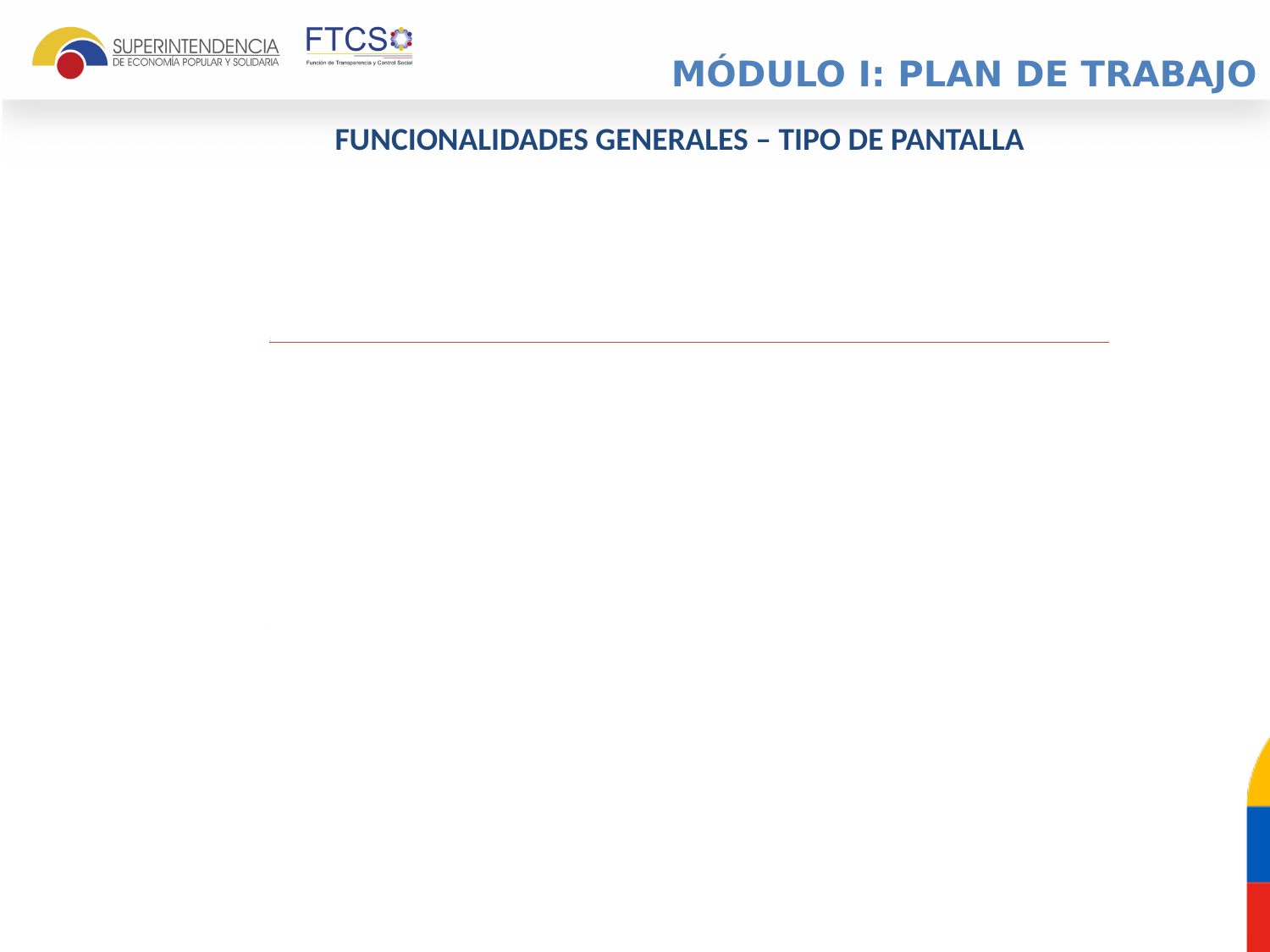

MÓDULO I: PLAN DE TRABAJO
FUNCIONALIDADES GENERALES – TIPO DE PANTALLA